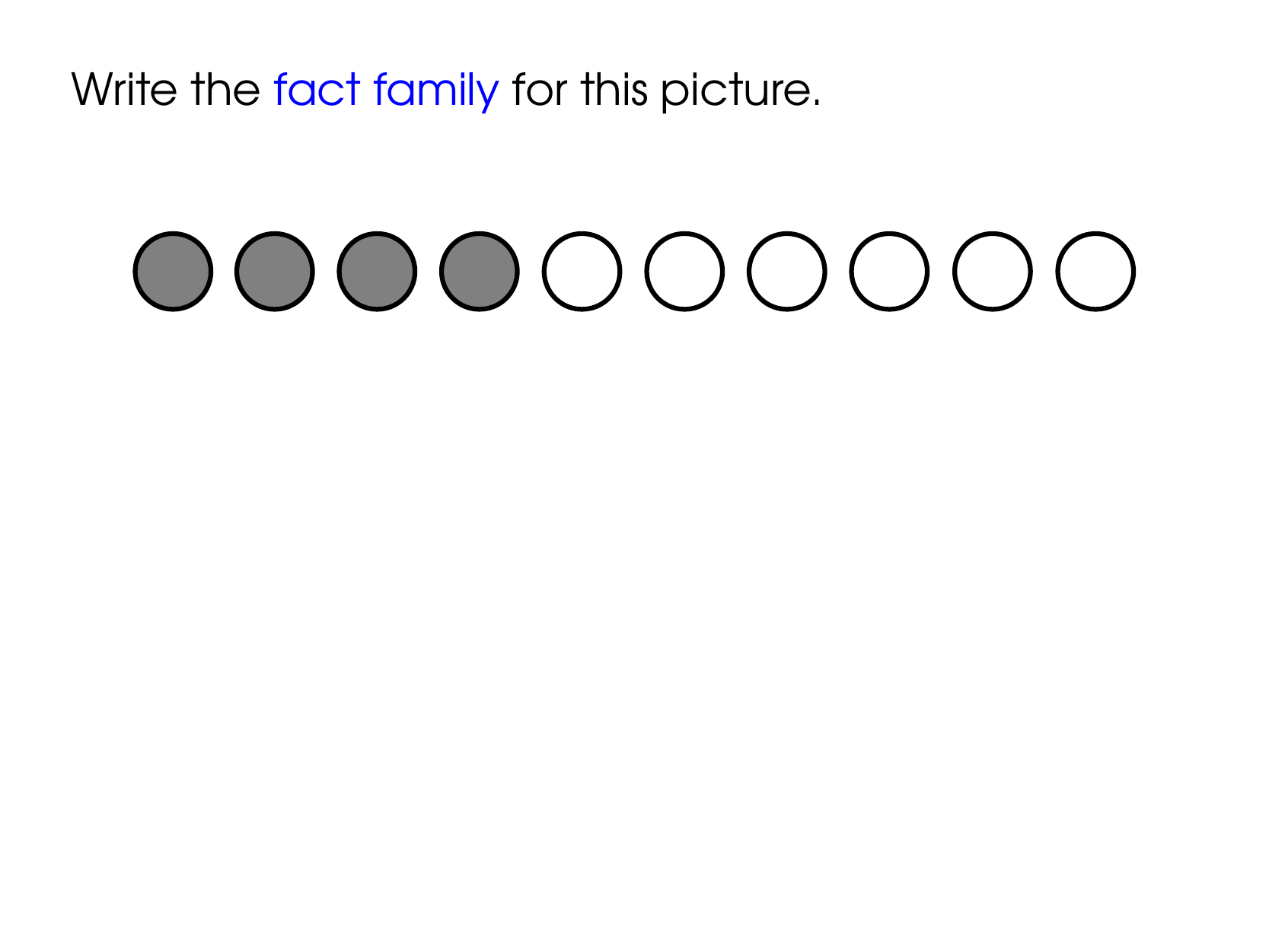

Write the fact family for this picture.